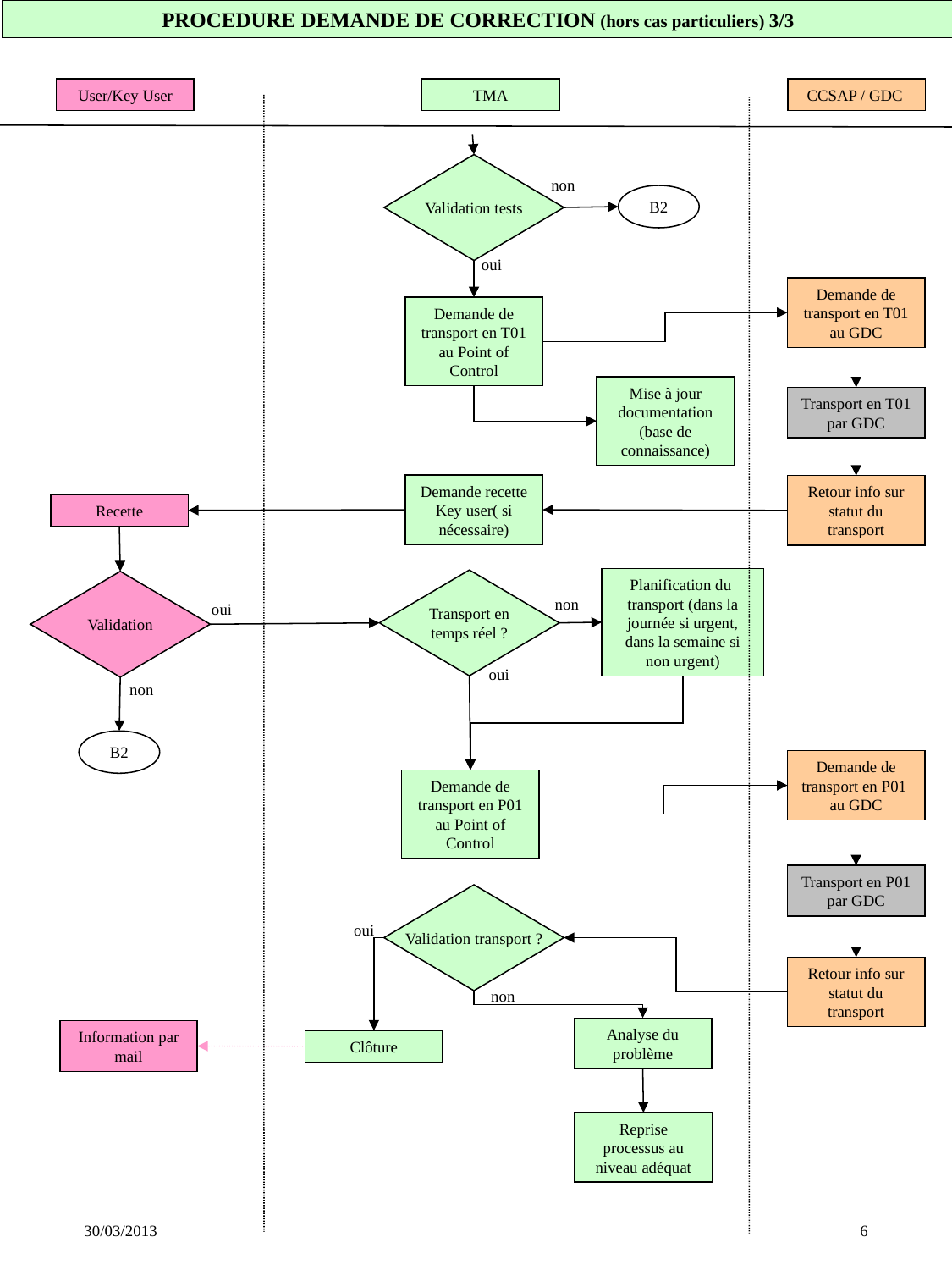

PROCEDURE DEMANDE DE CORRECTION (hors cas particuliers) 3/3
User/Key User
TMA
CCSAP / GDC

Validation tests
non
B2
oui
Demande de transport en T01 au GDC
Demande de transport en T01 au Point of Control
Mise à jour documentation (base de connaissance)
Transport en T01 par GDC
Demande recette Key user( si nécessaire)
Retour info sur statut du transport
Recette
Planification du  transport (dans la journée si urgent, dans la semaine si non urgent)
Transport en
temps réel ?
Validation
non
oui
oui
non
B2
Demande de transport en P01  au GDC
Demande de transport en P01 au Point of Control
Transport en P01 par GDC
Validation transport ?
oui
Retour info sur statut du transport
non
Analyse du problème
Information par mail
Clôture
Reprise processus au niveau adéquat

30/03/2013

6